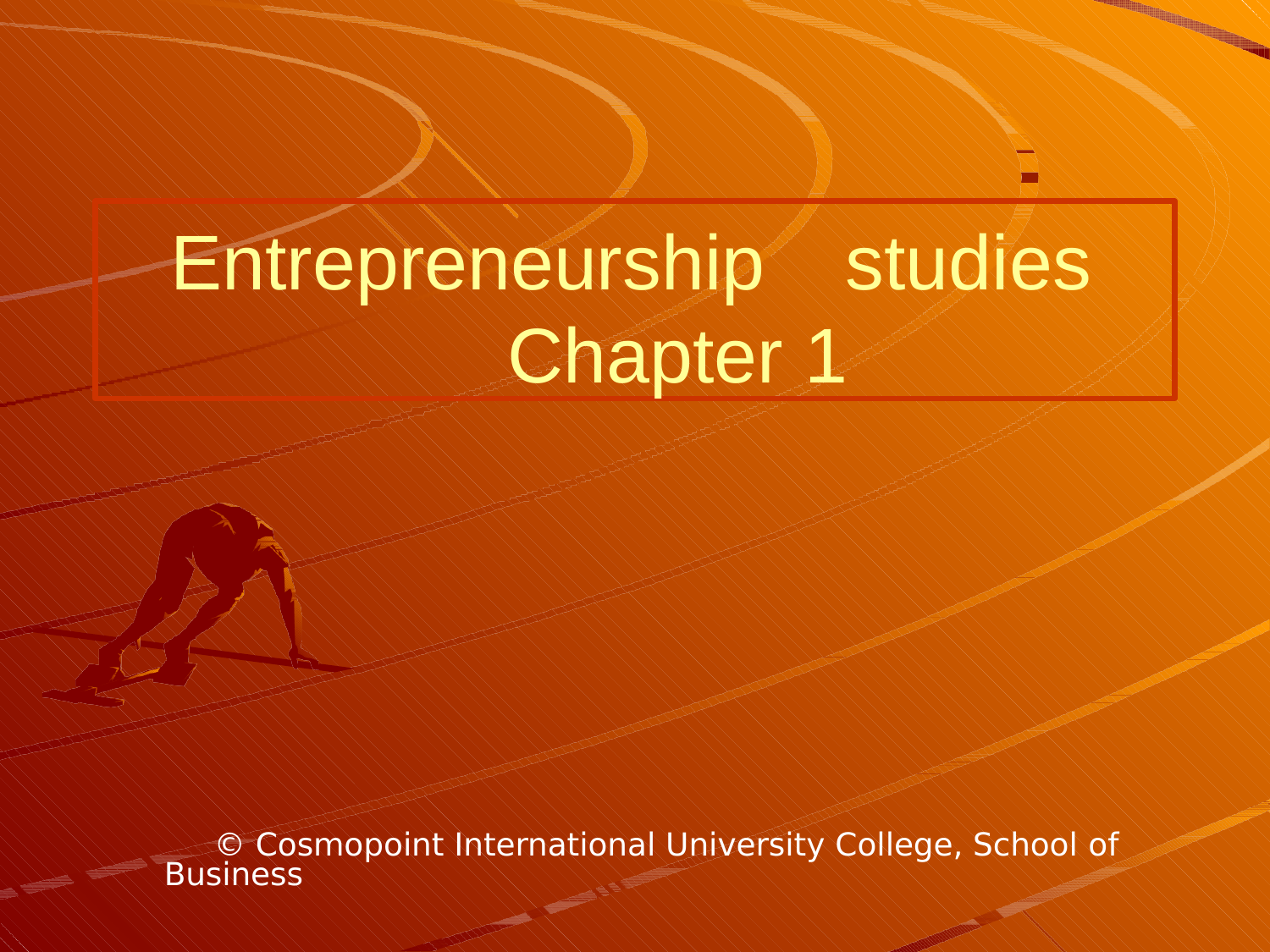

# Entrepreneurship	studies   Chapter 1
© Cosmopoint International University College, School of  Business